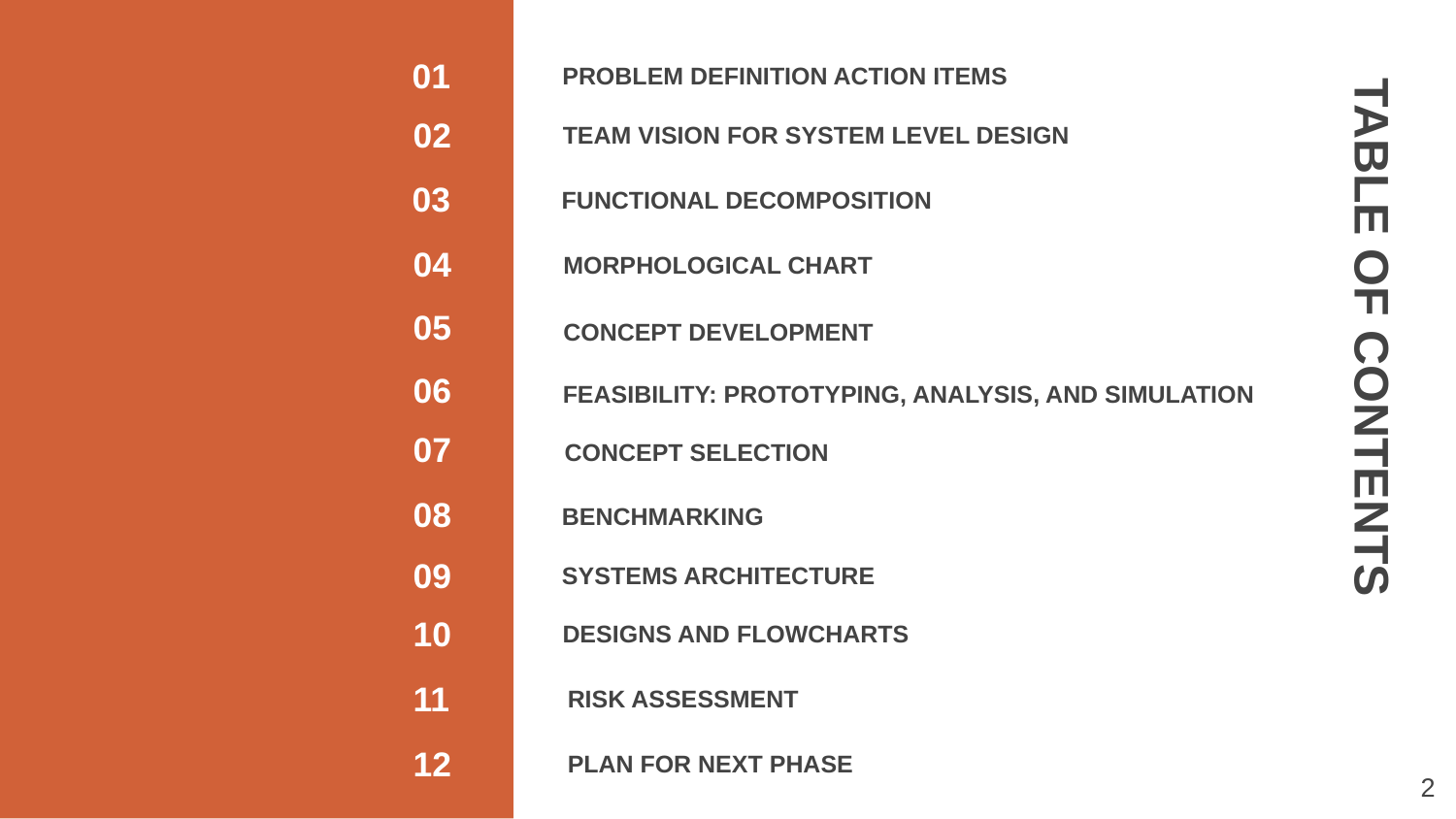

01
# PROBLEM DEFINITION ACTION ITEMS
02
TEAM VISION FOR SYSTEM LEVEL DESIGN

03
FUNCTIONAL DECOMPOSITION
04
MORPHOLOGICAL CHART
05
CONCEPT DEVELOPMENT
06
FEASIBILITY: PROTOTYPING, ANALYSIS, AND SIMULATION
TABLE OF CONTENTS
07
CONCEPT SELECTION
08
BENCHMARKING
09
SYSTEMS ARCHITECTURE
10
DESIGNS AND FLOWCHARTS
11
RISK ASSESSMENT
12
PLAN FOR NEXT PHASE
2